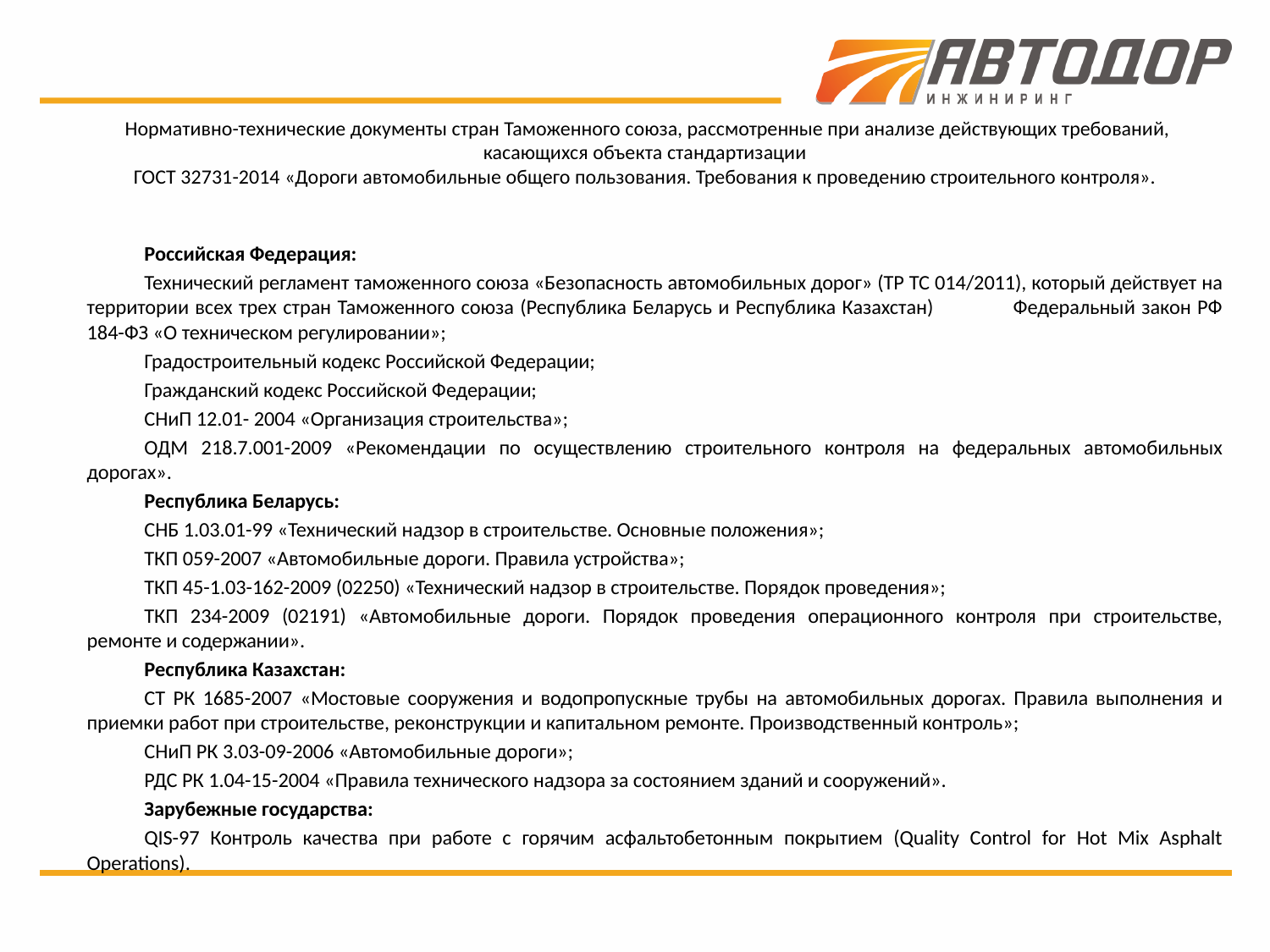

# Нормативно-технические документы стран Таможенного союза, рассмотренные при анализе действующих требований, касающихся объекта стандартизации ГОСТ 32731-2014 «Дороги автомобильные общего пользования. Требования к проведению строительного контроля».

Российская Федерация:
Технический регламент таможенного союза «Безопасность автомобильных дорог» (ТР ТС 014/2011), который действует на территории всех трех стран Таможенного союза (Республика Беларусь и Республика Казахстан) 	Федеральный закон РФ 184-ФЗ «О техническом регулировании»;
Градостроительный кодекс Российской Федерации;
Гражданский кодекс Российской Федерации;
СНиП 12.01- 2004 «Организация строительства»;
ОДМ 218.7.001-2009 «Рекомендации по осуществлению строительного контроля на федеральных автомобильных дорогах».
Республика Беларусь:
СНБ 1.03.01-99 «Технический надзор в строительстве. Основные положения»;
ТКП 059-2007 «Автомобильные дороги. Правила устройства»;
ТКП 45-1.03-162-2009 (02250) «Технический надзор в строительстве. Порядок проведения»;
ТКП 234-2009 (02191) «Автомобильные дороги. Порядок проведения операционного контроля при строительстве, ремонте и содержании».
Республика Казахстан:
СТ РК 1685-2007 «Мостовые сооружения и водопропускные трубы на автомобильных дорогах. Правила выполнения и приемки работ при строительстве, реконструкции и капитальном ремонте. Производственный контроль»;
СНиП РК 3.03-09-2006 «Автомобильные дороги»;
РДС РК 1.04-15-2004 «Правила технического надзора за состоянием зданий и сооружений».
Зарубежные государства:
QIS-97 Контроль качества при работе с горячим асфальтобетонным покрытием (Quality Control for Hot Mix Asphalt Operations).